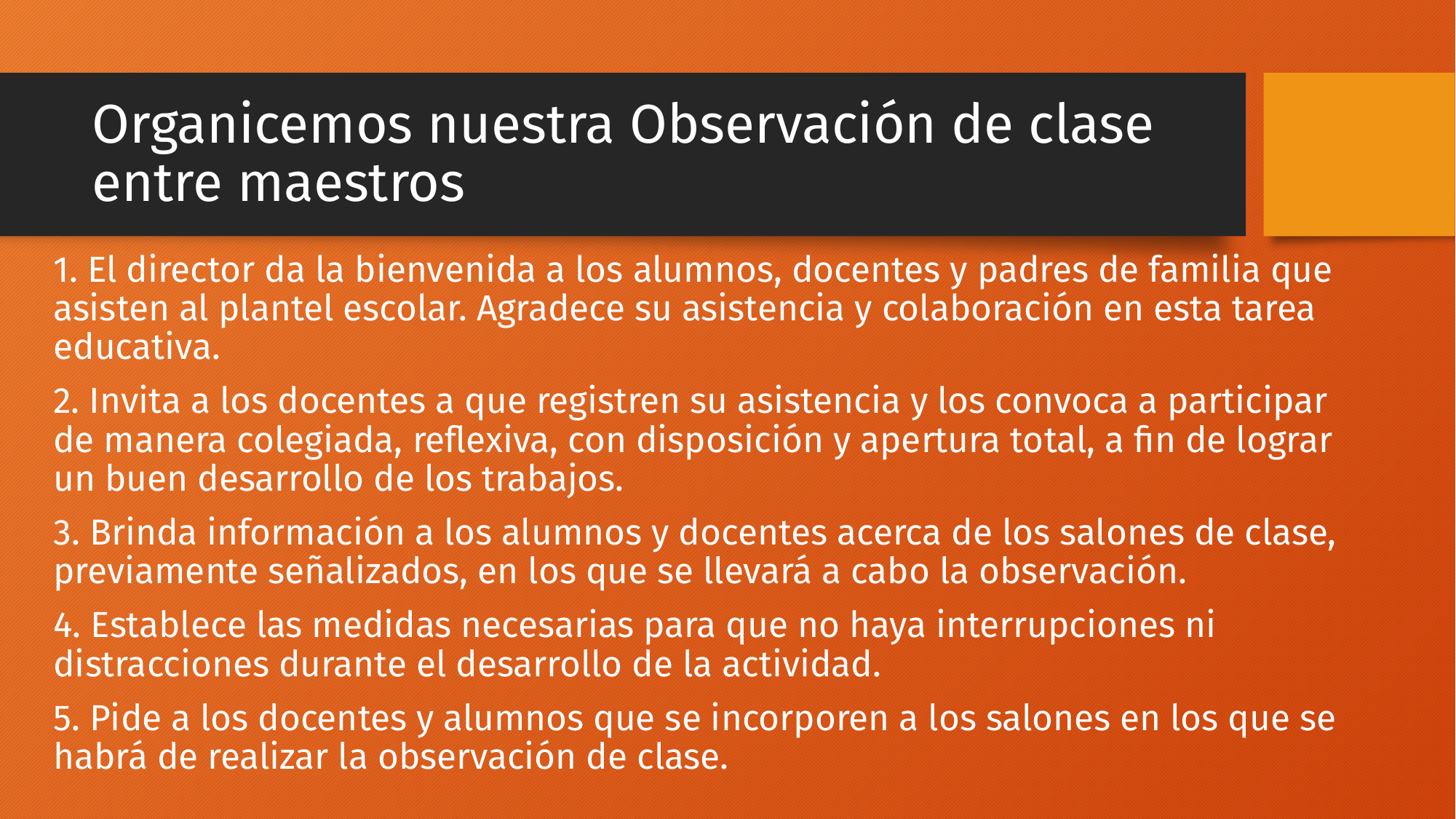

# Organicemos nuestra Observación de clase entre maestros
1. El director da la bienvenida a los alumnos, docentes y padres de familia que asisten al plantel escolar. Agradece su asistencia y colaboración en esta tarea educativa.
2. Invita a los docentes a que registren su asistencia y los convoca a participar de manera colegiada, reflexiva, con disposición y apertura total, a fin de lograr un buen desarrollo de los trabajos.
3. Brinda información a los alumnos y docentes acerca de los salones de clase, previamente señalizados, en los que se llevará a cabo la observación.
4. Establece las medidas necesarias para que no haya interrupciones ni distracciones durante el desarrollo de la actividad.
5. Pide a los docentes y alumnos que se incorporen a los salones en los que se habrá de realizar la observación de clase.